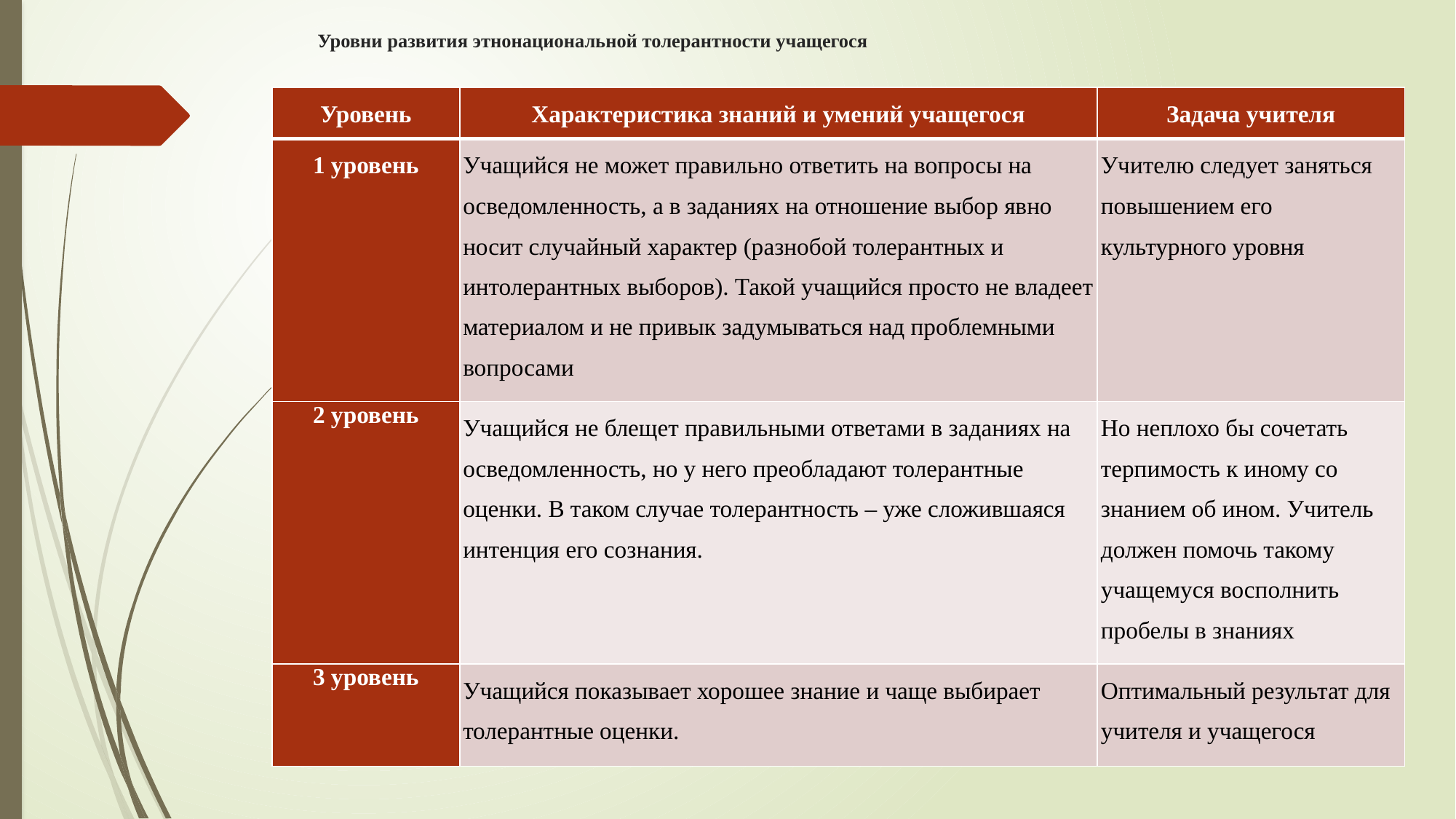

# Уровни развития этнонациональной толерантности учащегося
| Уровень | Характеристика знаний и умений учащегося | Задача учителя |
| --- | --- | --- |
| 1 уровень | Учащийся не может правильно ответить на вопросы на осведомленность, а в заданиях на отношение выбор явно носит случайный характер (разнобой толерантных и интолерантных выборов). Такой учащийся просто не владеет материалом и не привык задумываться над проблемными вопросами | Учителю следует заняться повышением его культурного уровня |
| 2 уровень | Учащийся не блещет правильными ответами в заданиях на осведомленность, но у него преобладают толерантные оценки. В таком случае толерантность – уже сложившаяся интенция его сознания. | Но неплохо бы сочетать терпимость к иному со знанием об ином. Учитель должен помочь такому учащемуся восполнить пробелы в знаниях |
| 3 уровень | Учащийся показывает хорошее знание и чаще выбирает толерантные оценки. | Оптимальный результат для учителя и учащегося |